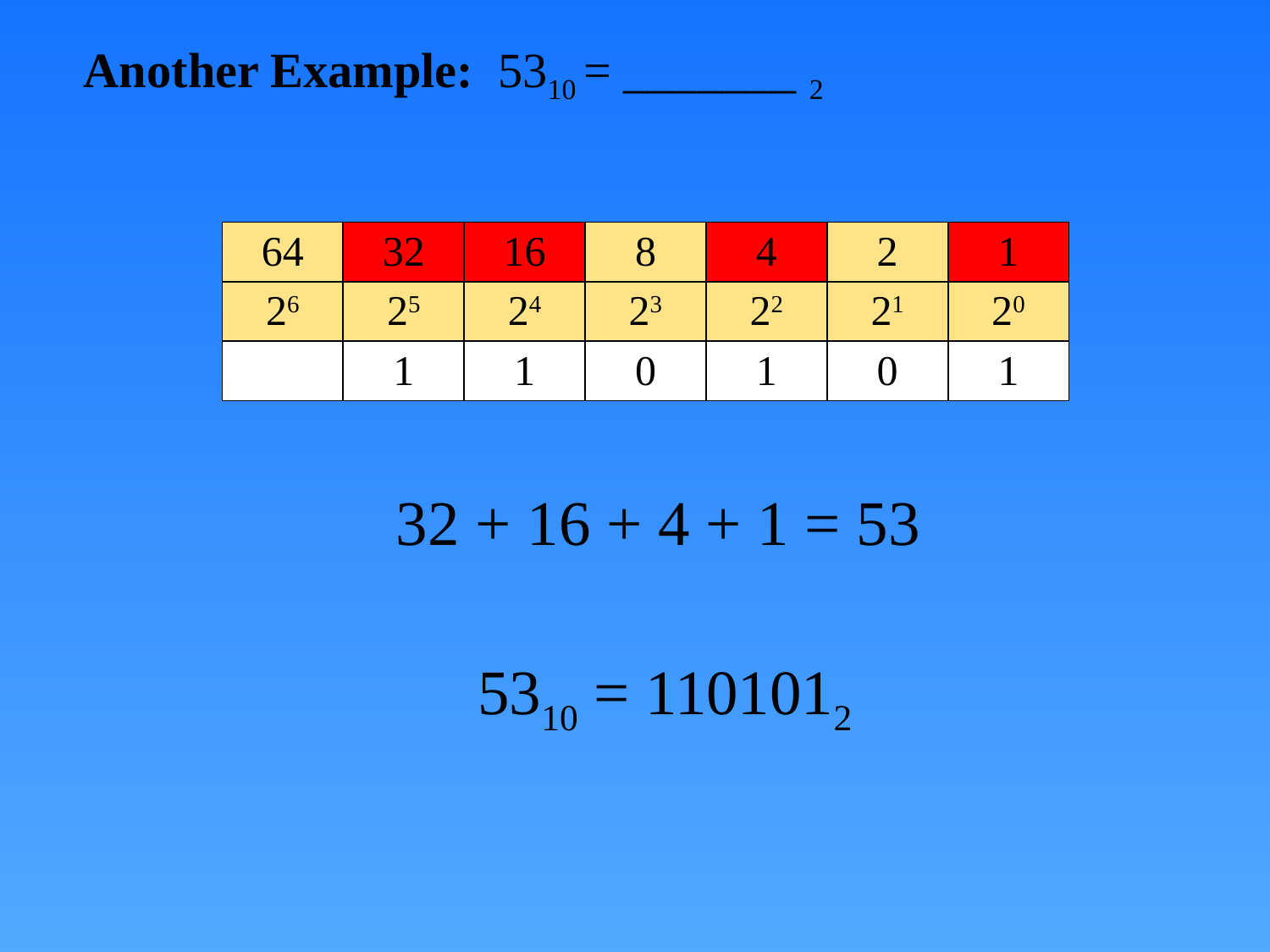

Another Example:  5310 = _______ 2
| 64 | 32 | 16 | 8 | 4 | 2 | 1 |
| --- | --- | --- | --- | --- | --- | --- |
| 26 | 25 | 24 | 23 | 22 | 21 | 20 |
|  | 1 | 1 | 0 | 1 | 0 | 1 |
32 + 16 + 4 + 1 = 53
5310 = 1101012